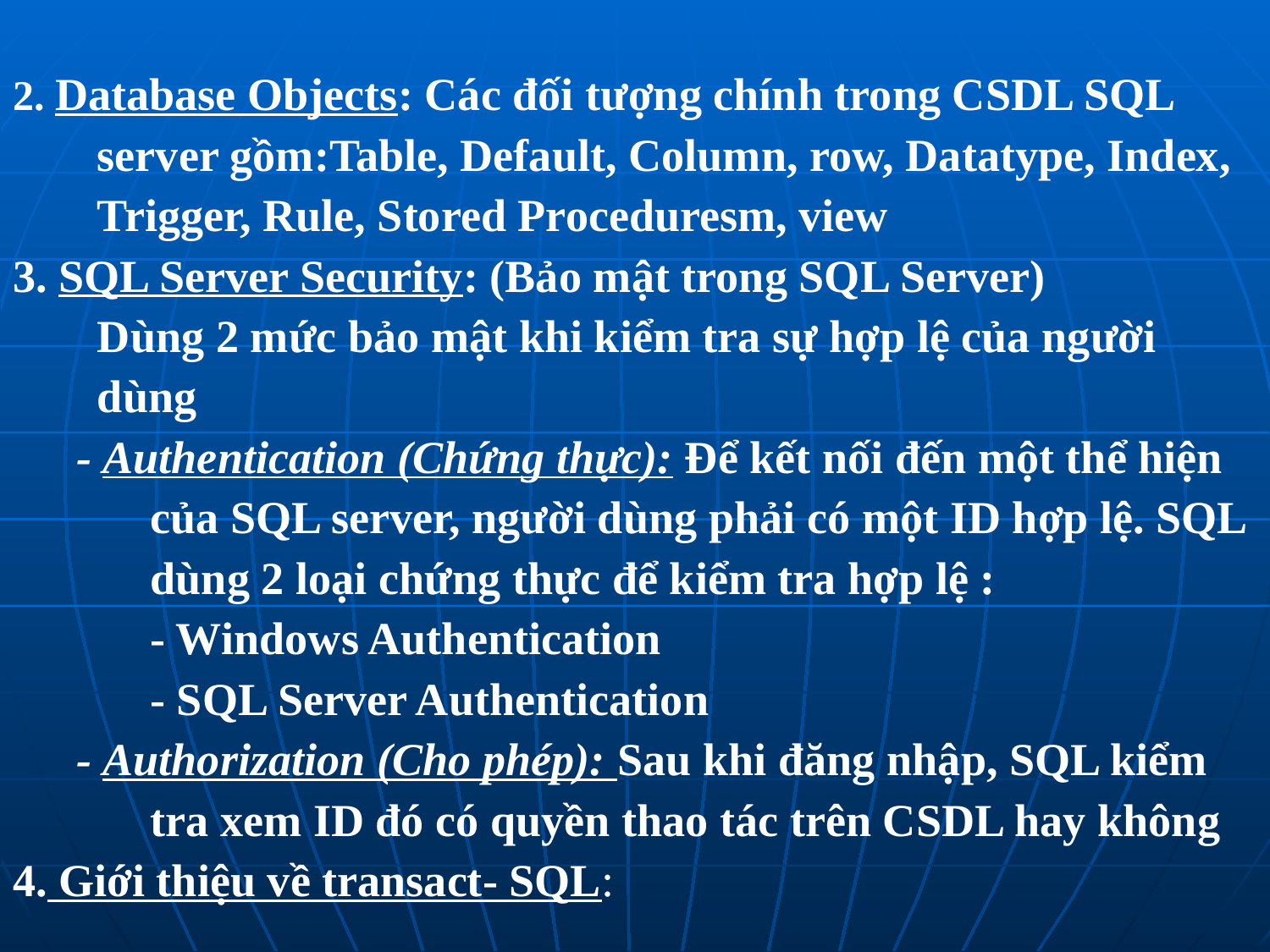

2. Database Objects: Các đối tượng chính trong CSDL SQL server gồm:Table, Default, Column, row, Datatype, Index, Trigger, Rule, Stored Proceduresm, view
3. SQL Server Security: (Bảo mật trong SQL Server)
Dùng 2 mức bảo mật khi kiểm tra sự hợp lệ của người dùng
- Authentication (Chứng thực): Để kết nối đến một thể hiện của SQL server, người dùng phải có một ID hợp lệ. SQL dùng 2 loại chứng thực để kiểm tra hợp lệ :
- Windows Authentication
- SQL Server Authentication
- Authorization (Cho phép): Sau khi đăng nhập, SQL kiểm tra xem ID đó có quyền thao tác trên CSDL hay không
4. Giới thiệu về transact- SQL: